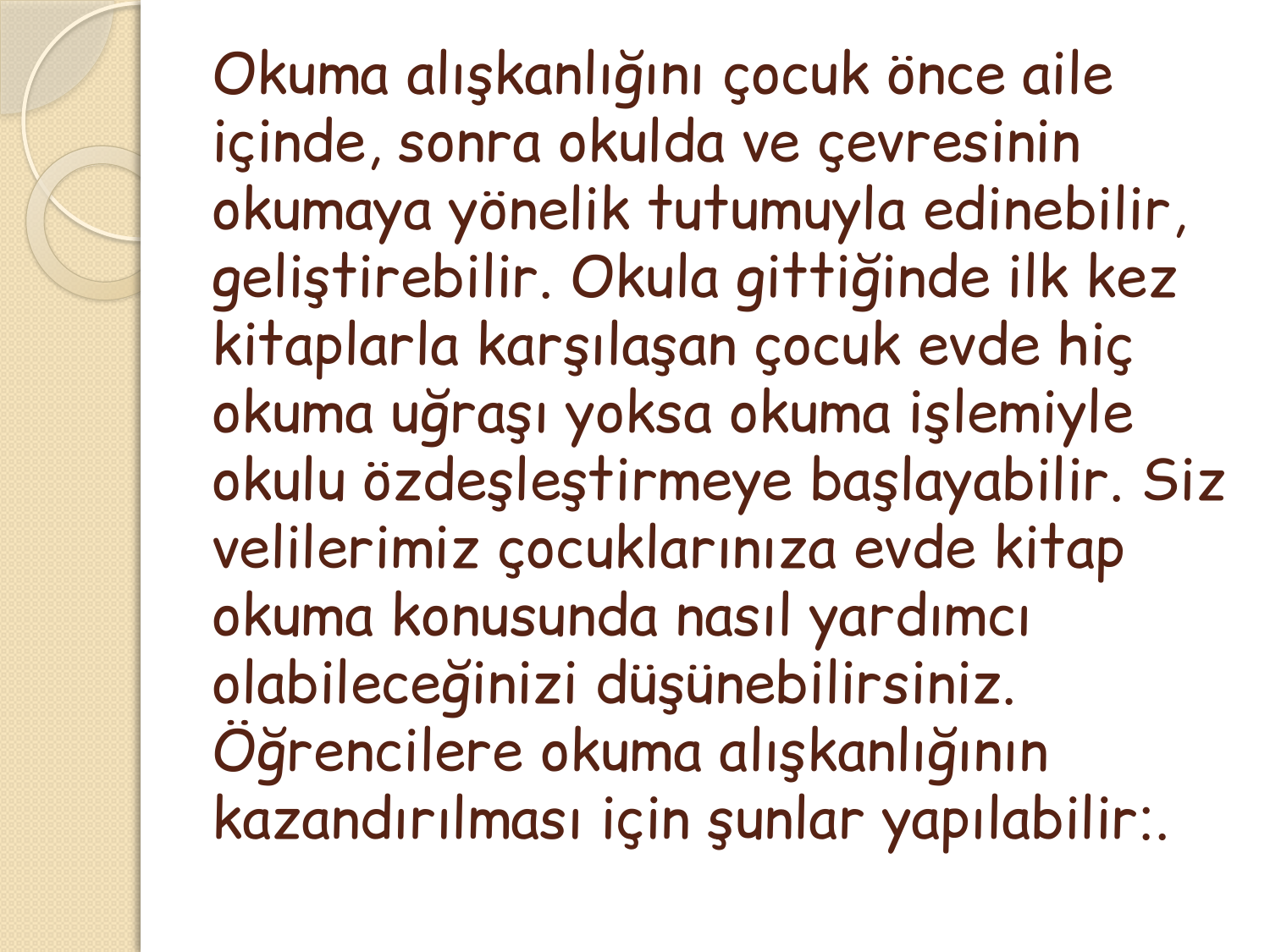

# Okuma alışkanlığını çocuk önce aile içinde, sonra okulda ve çevresinin okumaya yönelik tutumuyla edinebilir, geliştirebilir. Okula gittiğinde ilk kez kitaplarla karşılaşan çocuk evde hiç okuma uğraşı yoksa okuma işlemiyle okulu özdeşleştirmeye başlayabilir. Siz velilerimiz çocuklarınıza evde kitap okuma konusunda nasıl yardımcı olabileceğinizi düşünebilirsiniz. Öğrencilere okuma alışkanlığının kazandırılması için şunlar yapılabilir:.